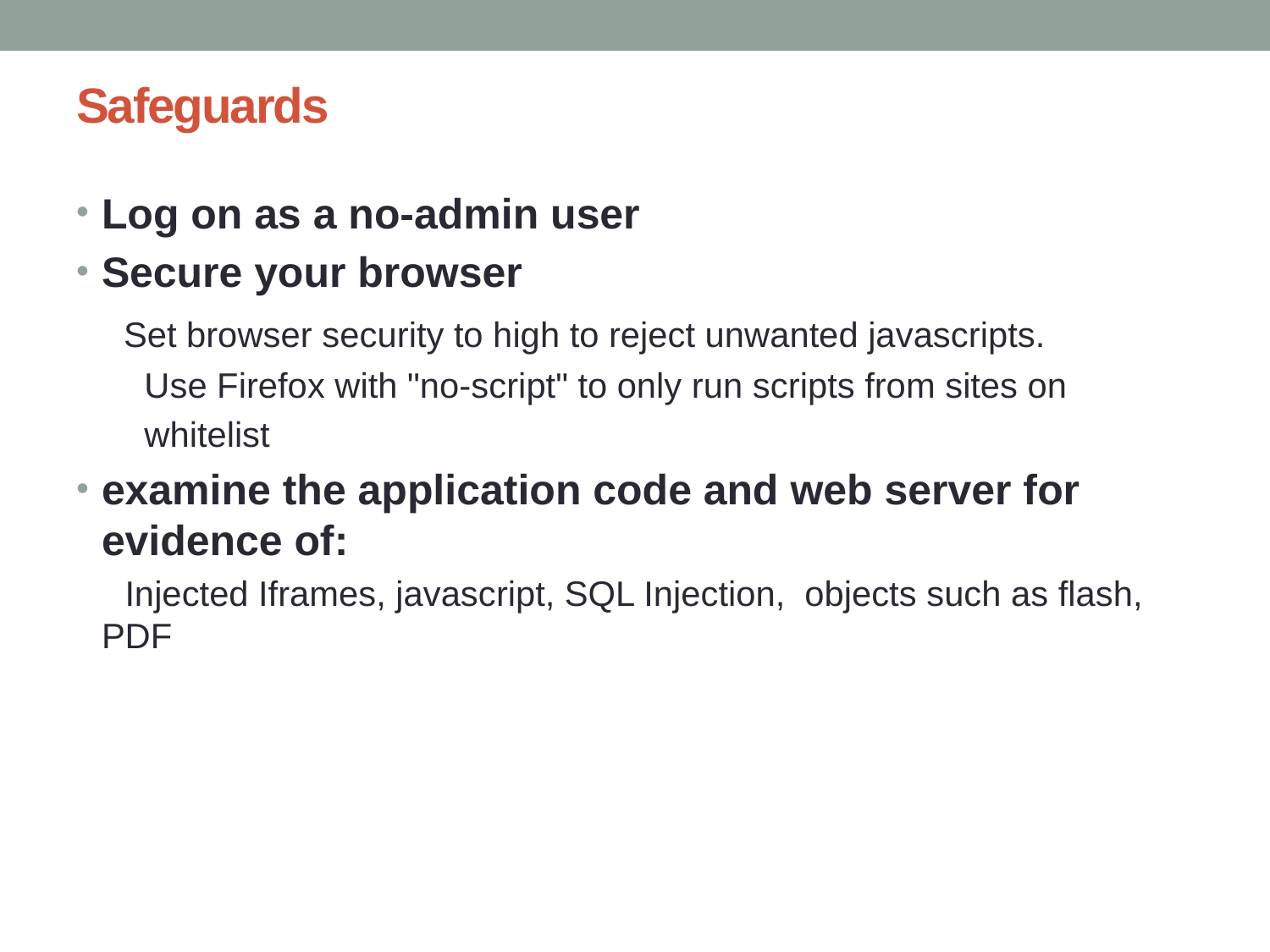

# Safeguards
Log on as a no-admin user
Secure your browser
    Set browser security to high to reject unwanted javascripts.
       Use Firefox with "no-script" to only run scripts from sites on
       whitelist
examine the application code and web server for evidence of:
     Injected Iframes, javascript, SQL Injection,  objects such as flash, PDF